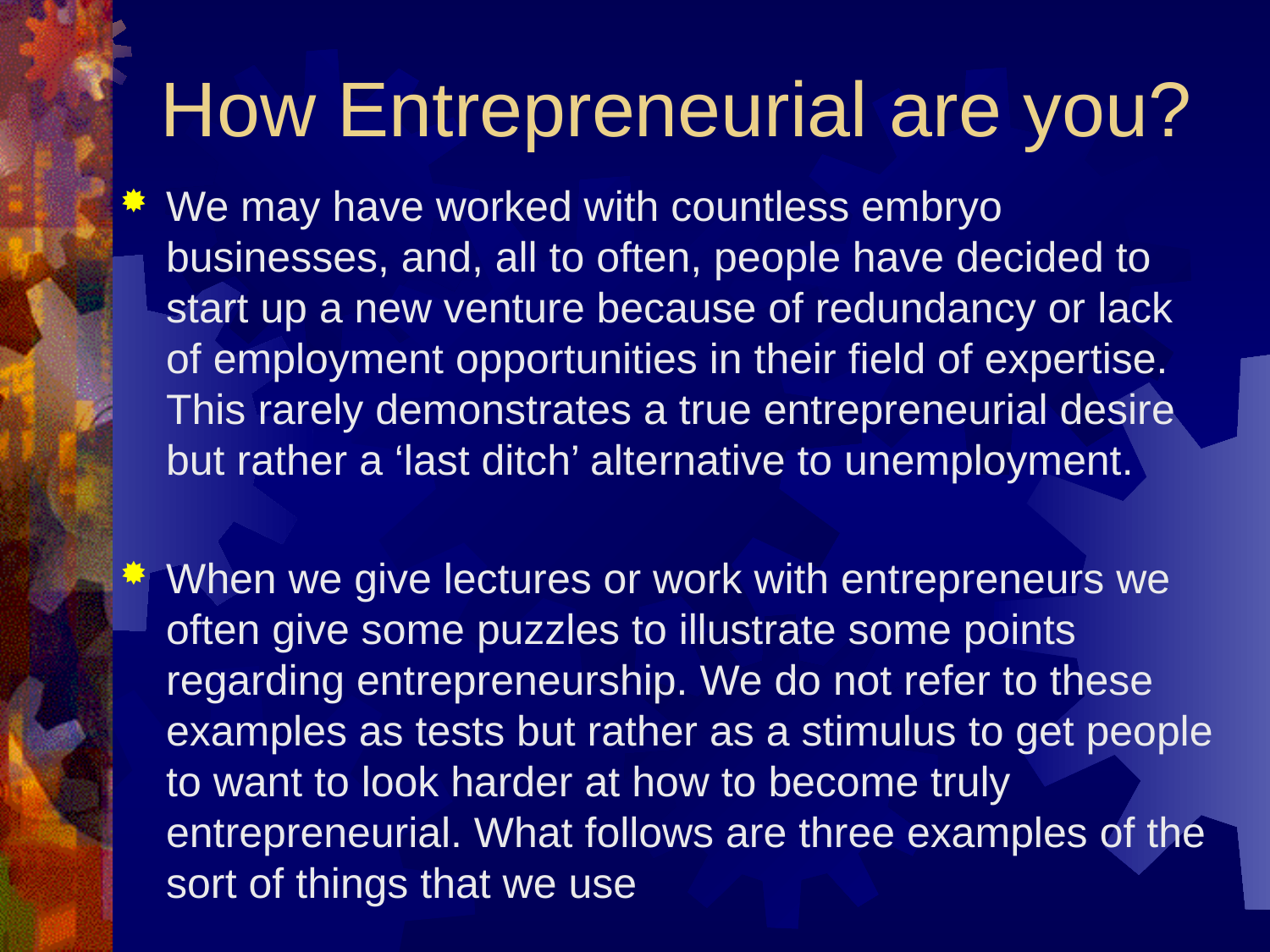

# How Entrepreneurial are you?
We may have worked with countless embryo businesses, and, all to often, people have decided to start up a new venture because of redundancy or lack of employment opportunities in their field of expertise. This rarely demonstrates a true entrepreneurial desire but rather a ‘last ditch’ alternative to unemployment.

When we give lectures or work with entrepreneurs we often give some puzzles to illustrate some points regarding entrepreneurship. We do not refer to these examples as tests but rather as a stimulus to get people to want to look harder at how to become truly entrepreneurial. What follows are three examples of the sort of things that we use